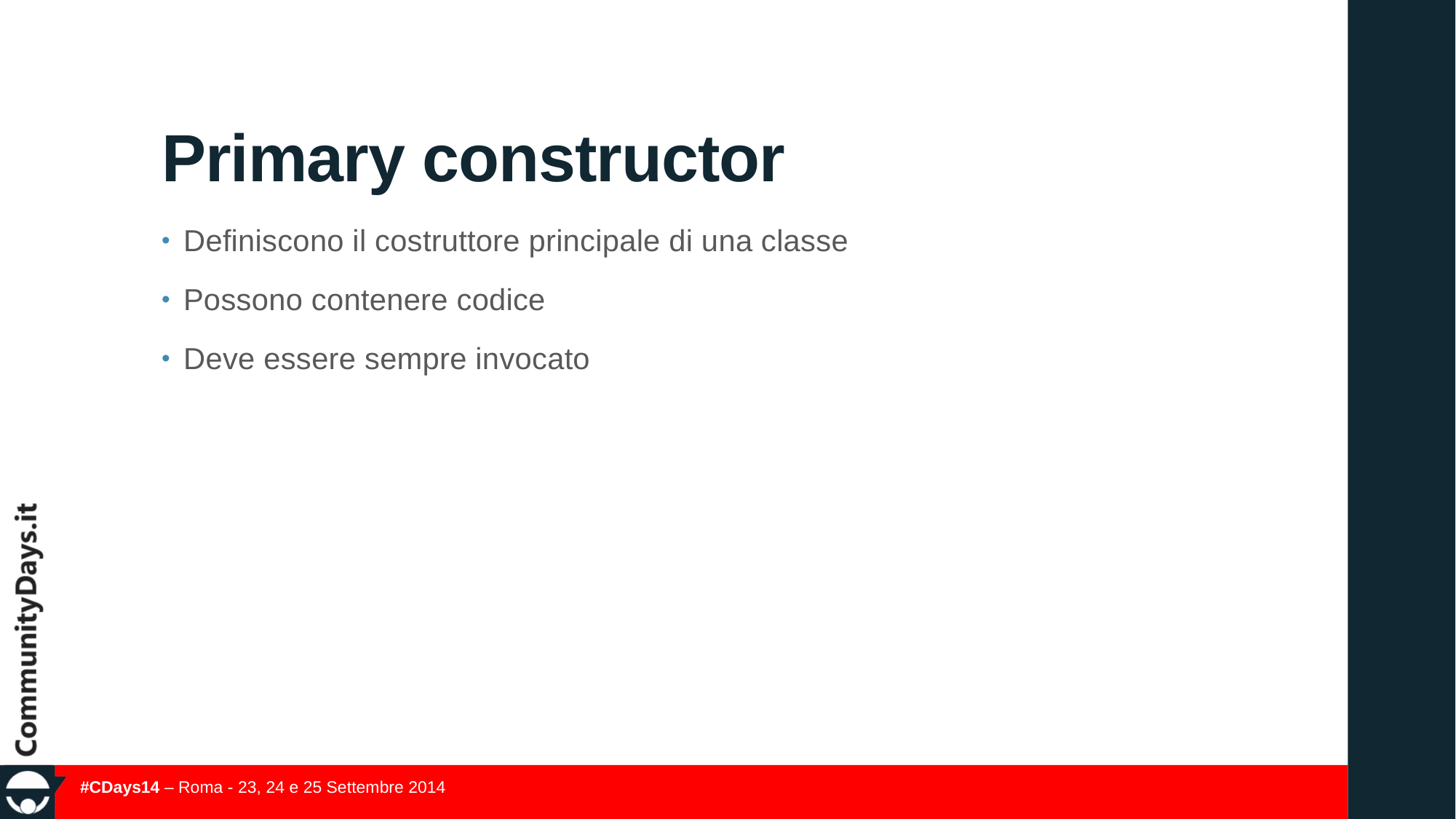

# Primary constructor
Definiscono il costruttore principale di una classe
Possono contenere codice
Deve essere sempre invocato